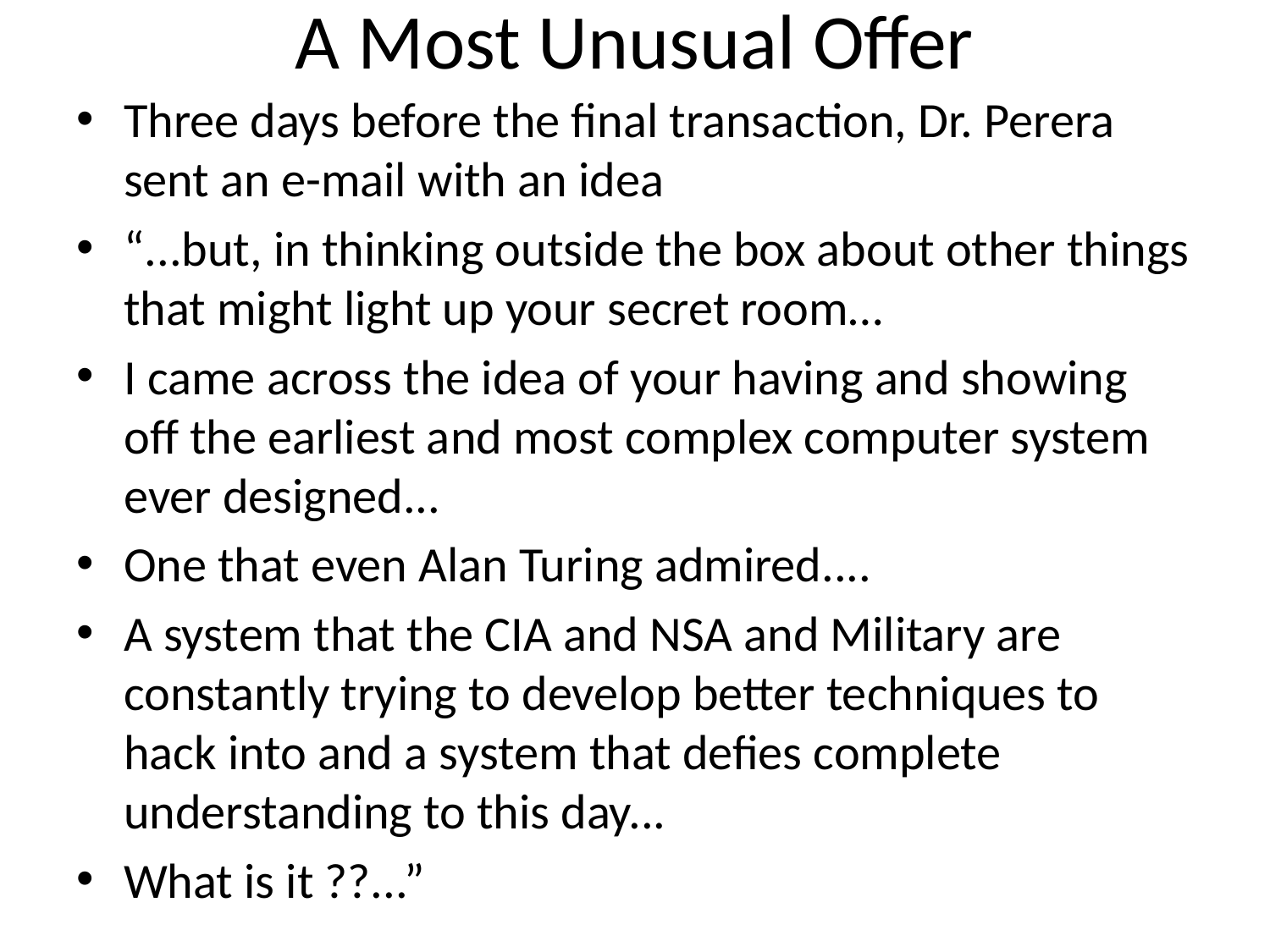

# A Most Unusual Offer
Three days before the final transaction, Dr. Perera sent an e-mail with an idea
“...but, in thinking outside the box about other things that might light up your secret room…
I came across the idea of your having and showing off the earliest and most complex computer system ever designed...
One that even Alan Turing admired....
A system that the CIA and NSA and Military are constantly trying to develop better techniques to hack into and a system that defies complete understanding to this day...
What is it ??...”